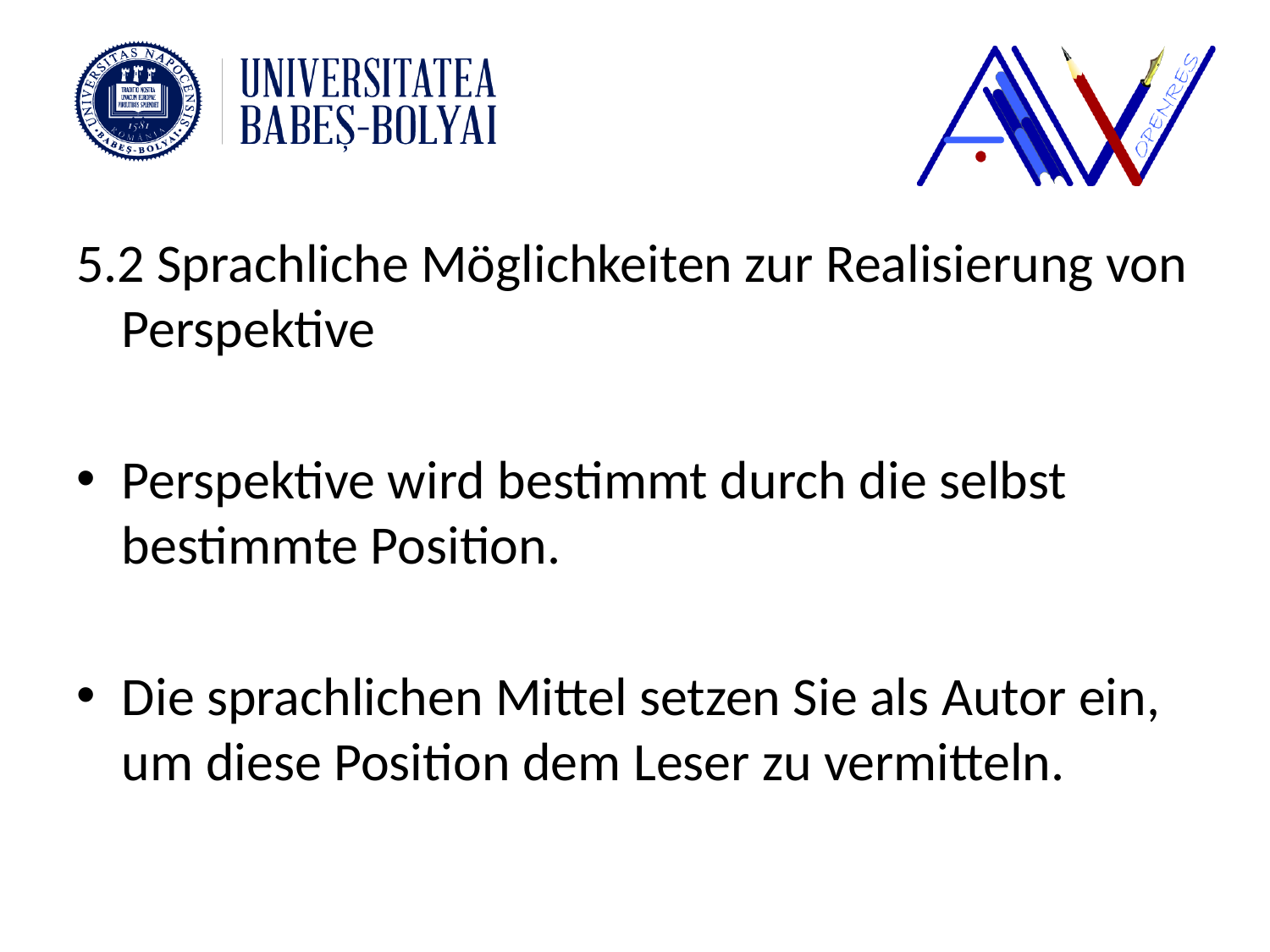

#
5.2 Sprachliche Möglichkeiten zur Realisierung von Perspektive

Perspektive wird bestimmt durch die selbst bestimmte Position.

Die sprachlichen Mittel setzen Sie als Autor ein, um diese Position dem Leser zu vermitteln.